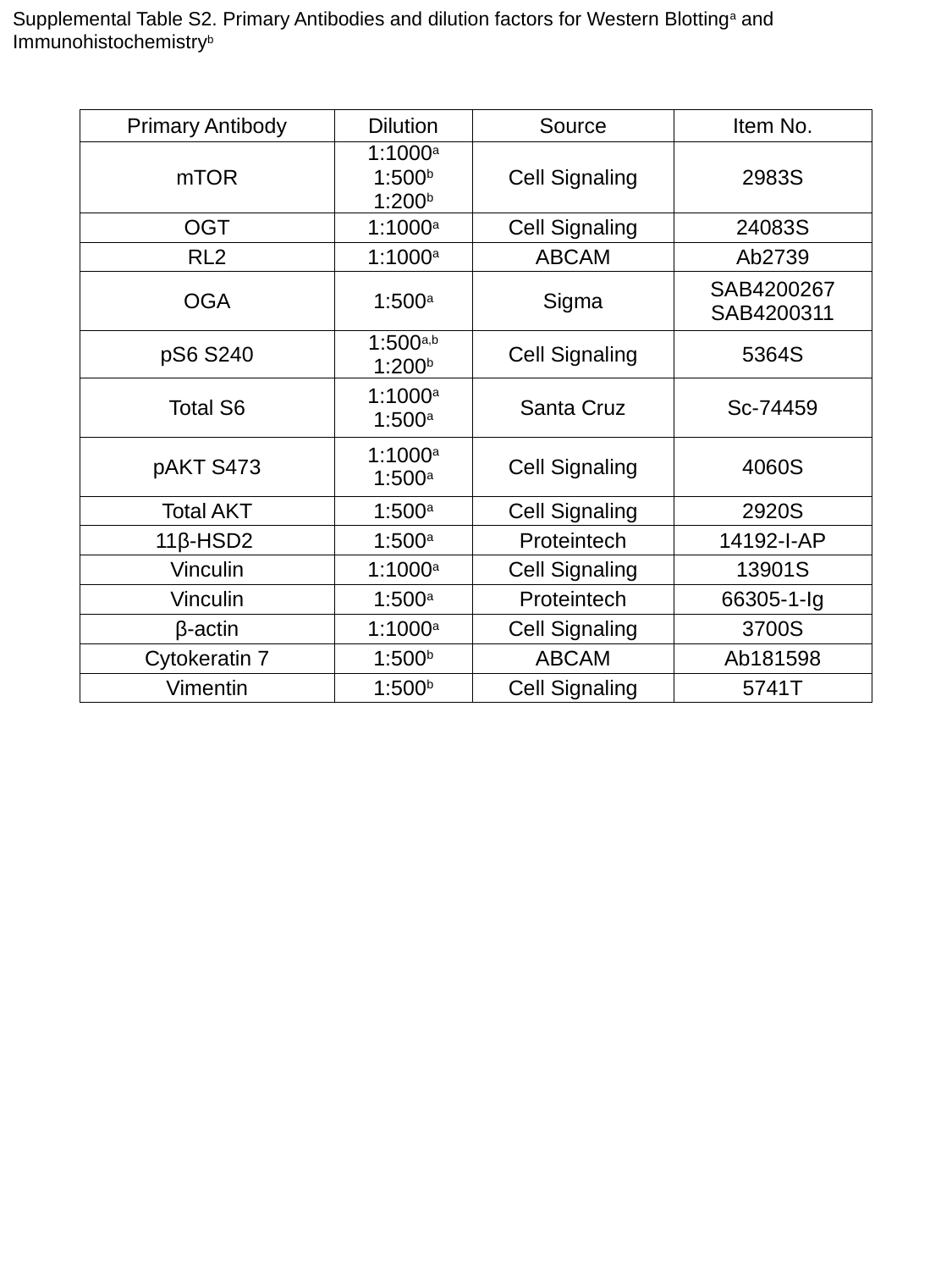

Supplemental Table S2. Primary Antibodies and dilution factors for Western Blottinga and Immunohistochemistryb
| Primary Antibody | Dilution | Source | Item No. |
| --- | --- | --- | --- |
| mTOR | 1:1000a 1:500b 1:200b | Cell Signaling | 2983S |
| OGT | 1:1000a | Cell Signaling | 24083S |
| RL2 | 1:1000a | ABCAM | Ab2739 |
| OGA | 1:500a | Sigma | SAB4200267 SAB4200311 |
| pS6 S240 | 1:500a,b 1:200b | Cell Signaling | 5364S |
| Total S6 | 1:1000a 1:500a | Santa Cruz | Sc-74459 |
| pAKT S473 | 1:1000a 1:500a | Cell Signaling | 4060S |
| Total AKT | 1:500a | Cell Signaling | 2920S |
| 11β-HSD2 | 1:500a | Proteintech | 14192-I-AP |
| Vinculin | 1:1000a | Cell Signaling | 13901S |
| Vinculin | 1:500a | Proteintech | 66305-1-Ig |
| β-actin | 1:1000a | Cell Signaling | 3700S |
| Cytokeratin 7 | 1:500b | ABCAM | Ab181598 |
| Vimentin | 1:500b | Cell Signaling | 5741T |